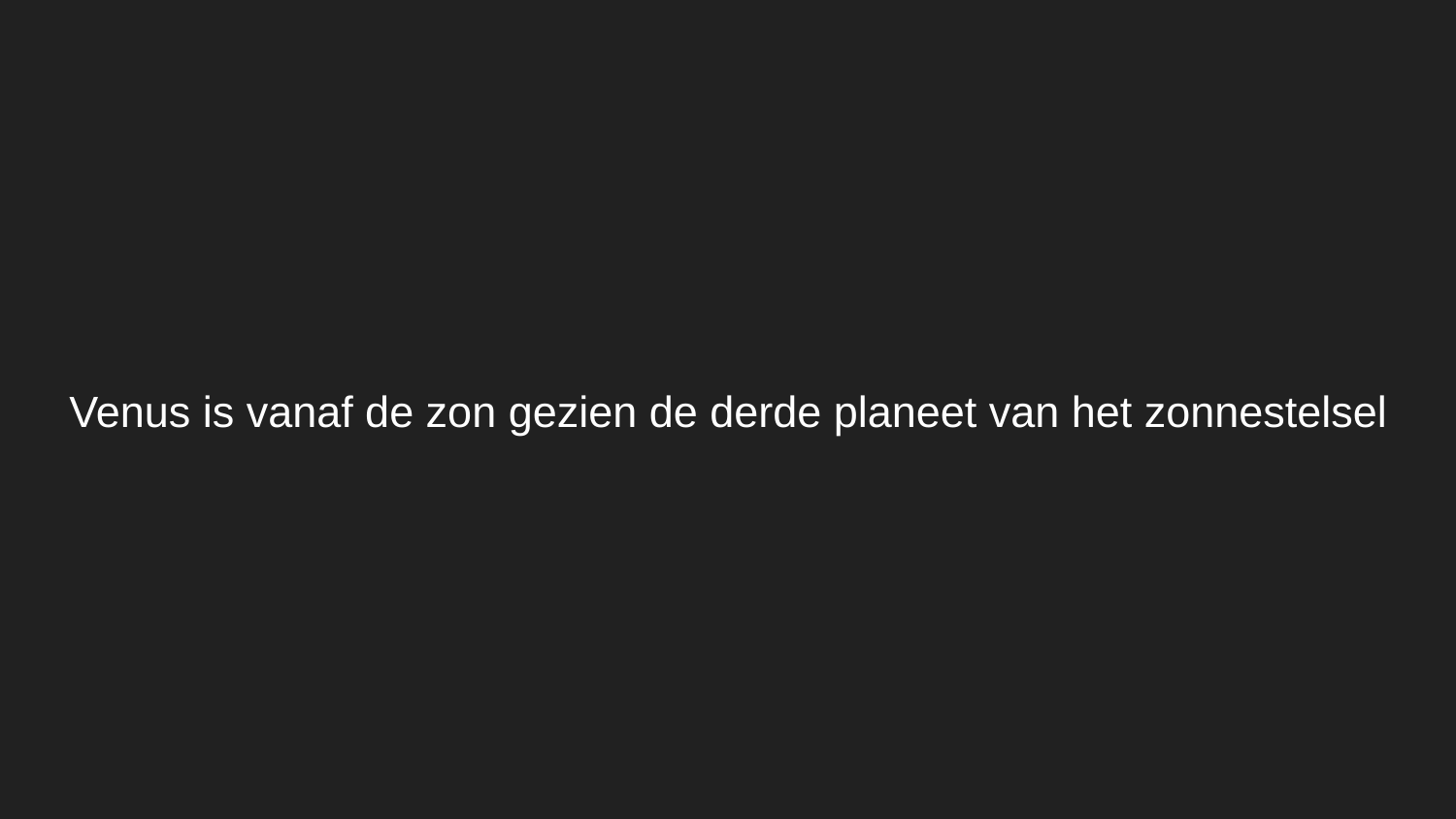

# Venus is vanaf de zon gezien de derde planeet van het zonnestelsel